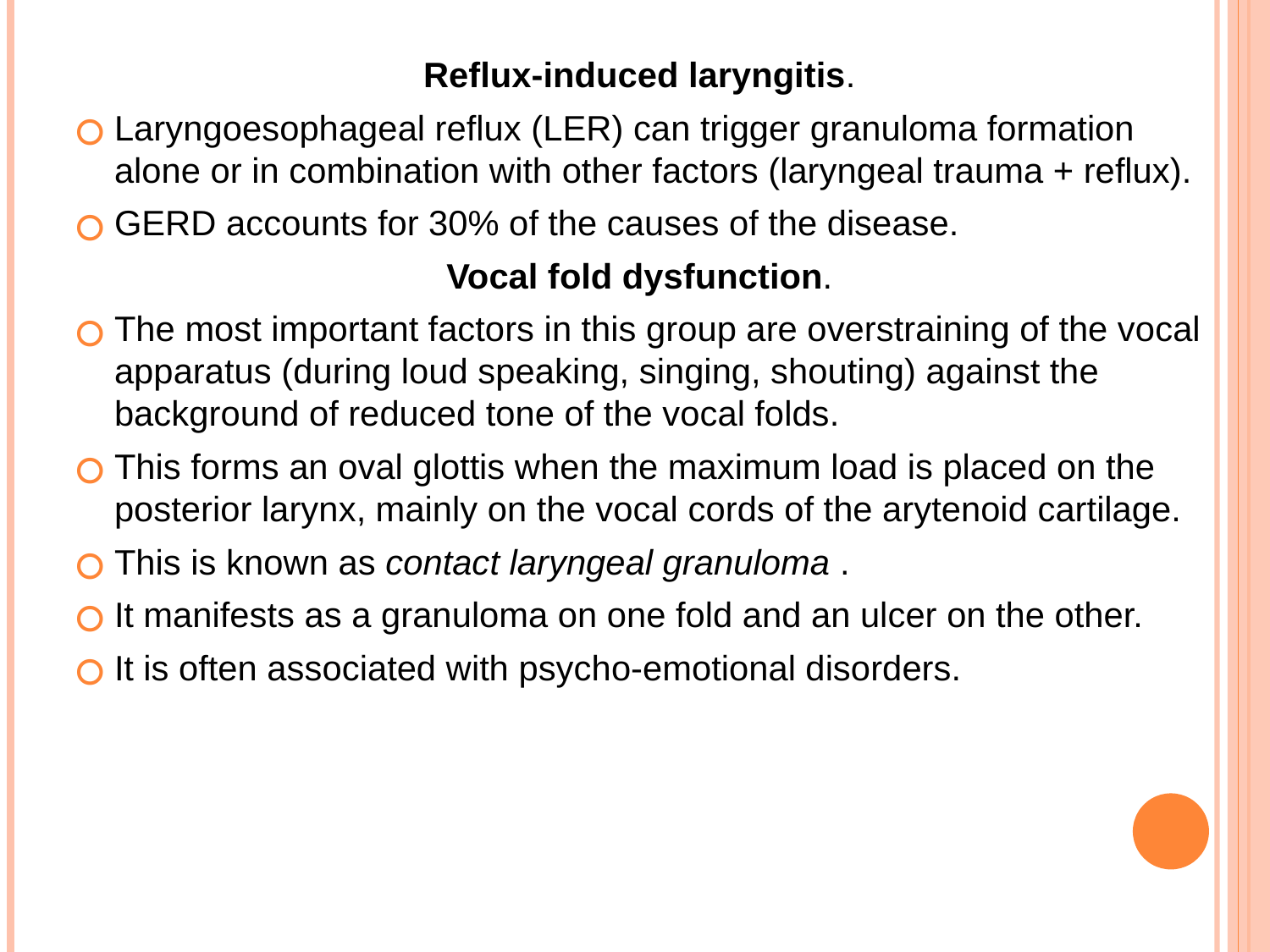

#
Reflux-induced laryngitis.
Laryngoesophageal reflux (LER) can trigger granuloma formation alone or in combination with other factors (laryngeal trauma + reflux).
GERD accounts for 30% of the causes of the disease.
Vocal fold dysfunction.
The most important factors in this group are overstraining of the vocal apparatus (during loud speaking, singing, shouting) against the background of reduced tone of the vocal folds.
This forms an oval glottis when the maximum load is placed on the posterior larynx, mainly on the vocal cords of the arytenoid cartilage.
This is known as contact laryngeal granuloma .
It manifests as a granuloma on one fold and an ulcer on the other.
It is often associated with psycho-emotional disorders.